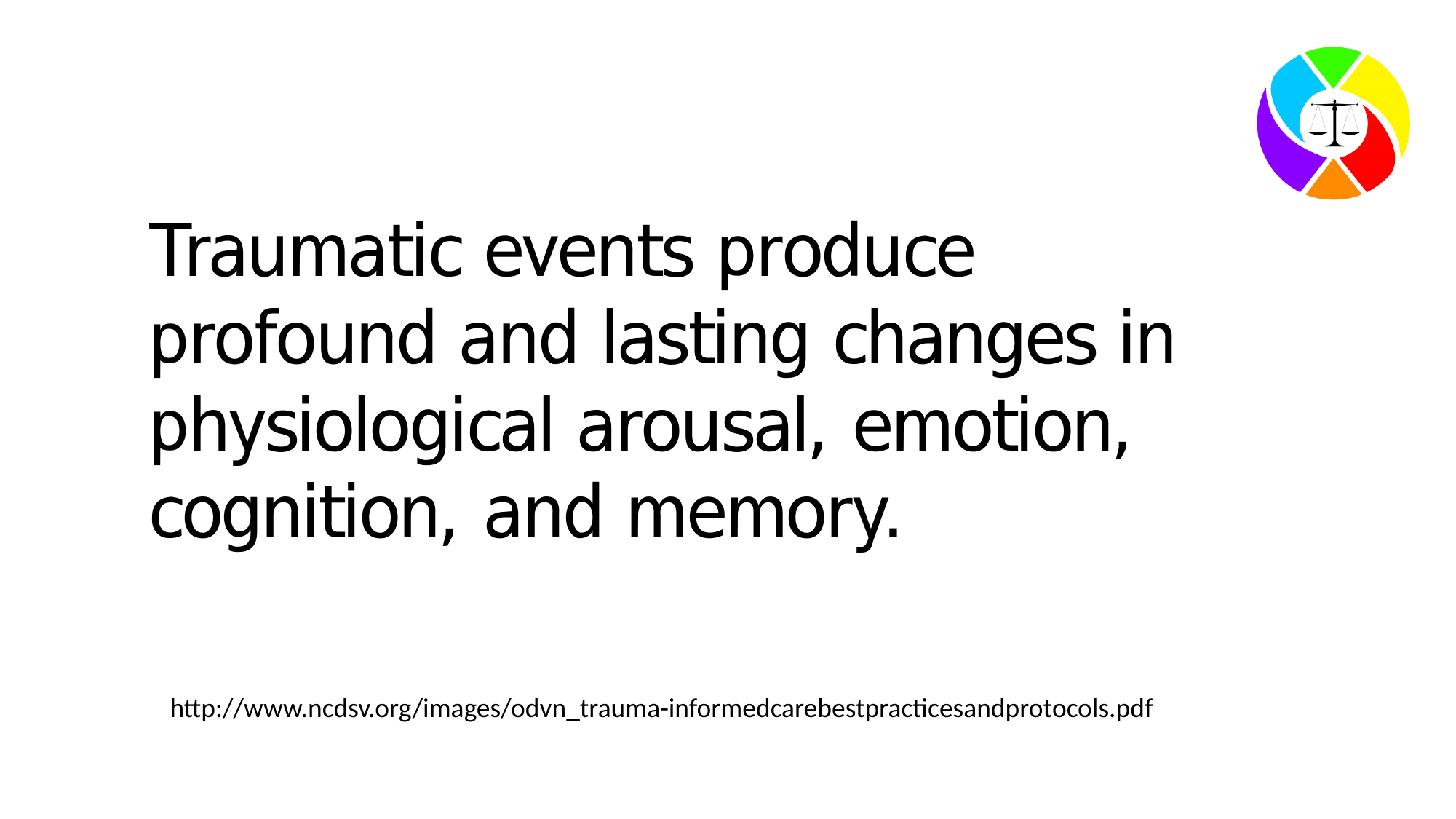

Traumatic events produce profound and lasting changes in physiological arousal, emotion, cognition, and memory.
http://www.ncdsv.org/images/odvn_trauma-informedcarebestpracticesandprotocols.pdf